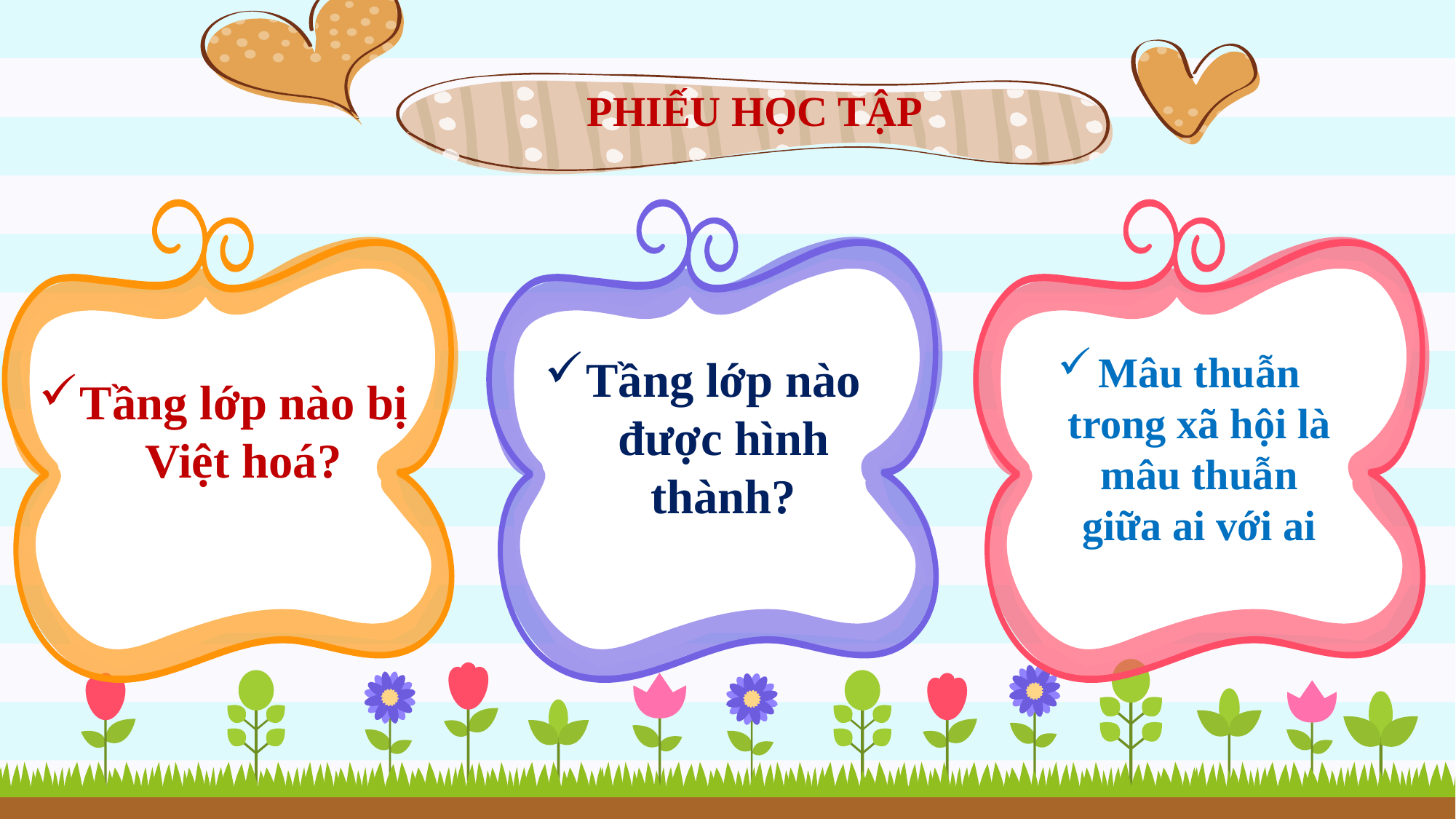

PHIẾU HỌC TẬP

Tầng lớp nào bị Việt hoá?

Tầng lớp nào được hình thành?

Mâu thuẫn trong xã hội là mâu thuẫn giữa ai với ai